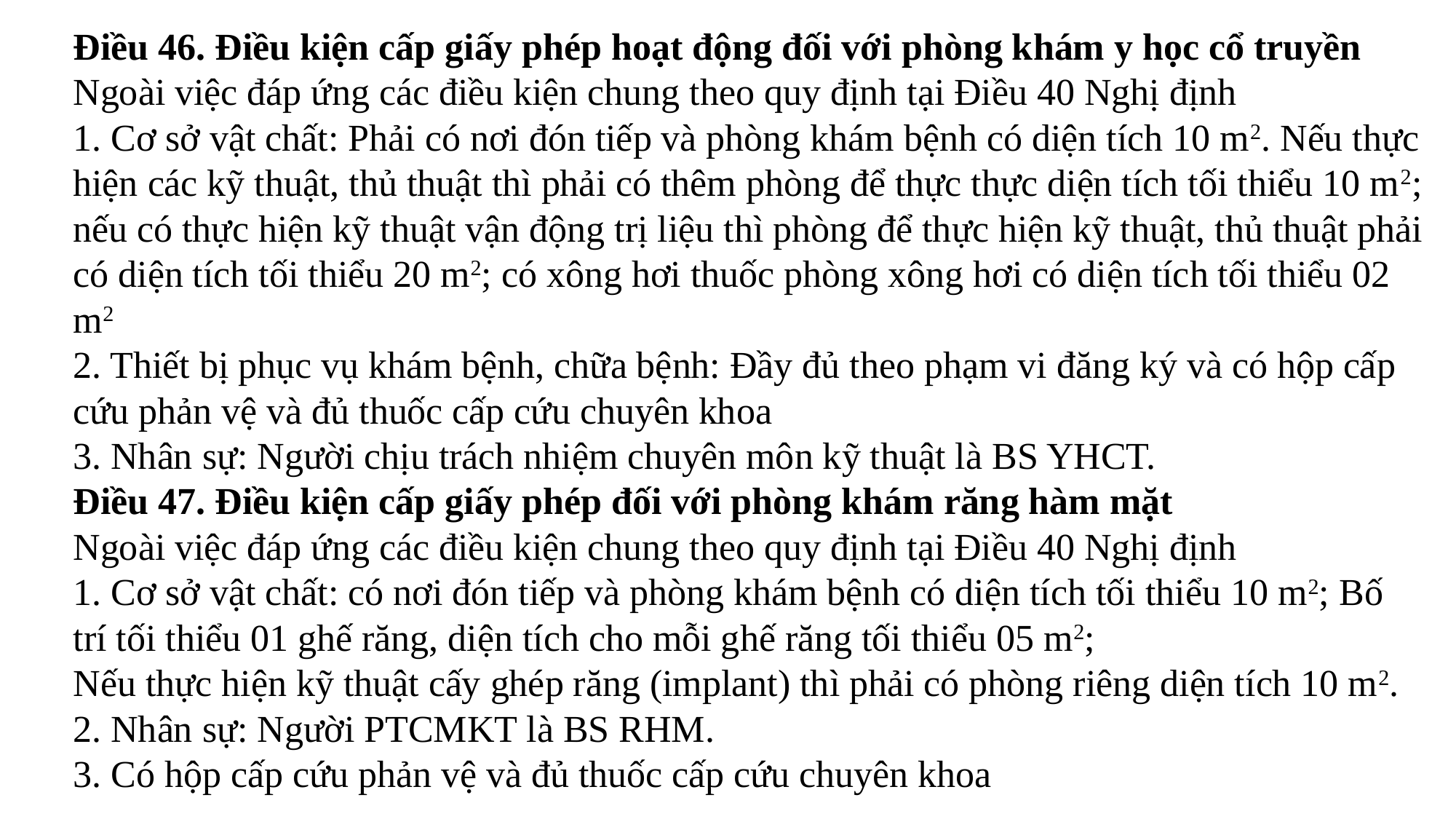

Điều 46. Điều kiện cấp giấy phép hoạt động đối với phòng khám y học cổ truyền
Ngoài việc đáp ứng các điều kiện chung theo quy định tại Điều 40 Nghị định
1. Cơ sở vật chất: Phải có nơi đón tiếp và phòng khám bệnh có diện tích 10 m2. Nếu thực hiện các kỹ thuật, thủ thuật thì phải có thêm phòng để thực thực diện tích tối thiểu 10 m2; nếu có thực hiện kỹ thuật vận động trị liệu thì phòng để thực hiện kỹ thuật, thủ thuật phải có diện tích tối thiểu 20 m2; có xông hơi thuốc phòng xông hơi có diện tích tối thiểu 02 m2
2. Thiết bị phục vụ khám bệnh, chữa bệnh: Đầy đủ theo phạm vi đăng ký và có hộp cấp cứu phản vệ và đủ thuốc cấp cứu chuyên khoa
3. Nhân sự: Người chịu trách nhiệm chuyên môn kỹ thuật là BS YHCT.
Điều 47. Điều kiện cấp giấy phép đối với phòng khám răng hàm mặt
Ngoài việc đáp ứng các điều kiện chung theo quy định tại Điều 40 Nghị định
1. Cơ sở vật chất: có nơi đón tiếp và phòng khám bệnh có diện tích tối thiểu 10 m2; Bố trí tối thiểu 01 ghế răng, diện tích cho mỗi ghế răng tối thiểu 05 m2;
Nếu thực hiện kỹ thuật cấy ghép răng (implant) thì phải có phòng riêng diện tích 10 m2.
2. Nhân sự: Người PTCMKT là BS RHM.
3. Có hộp cấp cứu phản vệ và đủ thuốc cấp cứu chuyên khoa